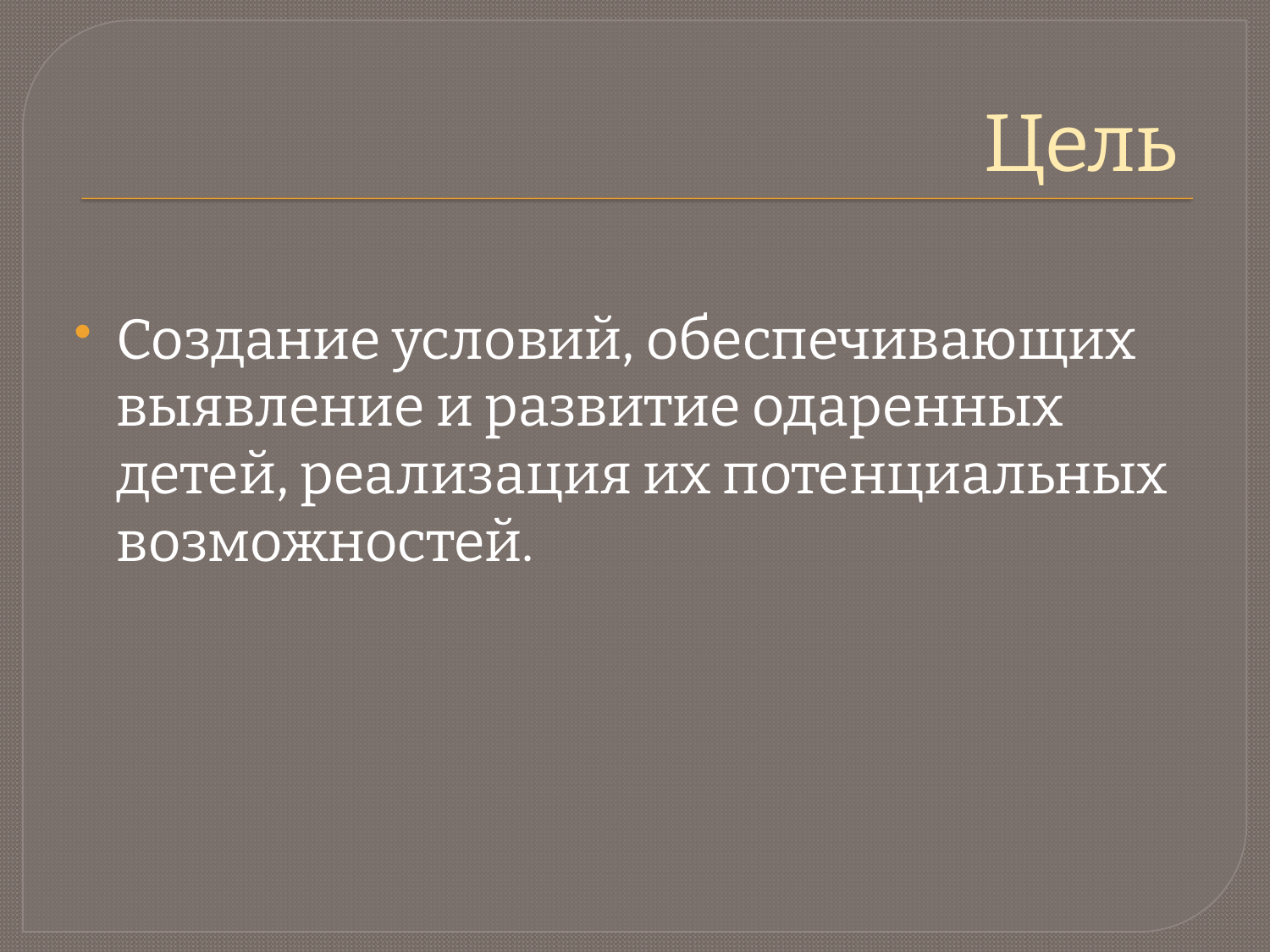

# Цель

Создание условий, обеспечивающих выявление и развитие одаренных детей, реализация их потенциальных возможностей.